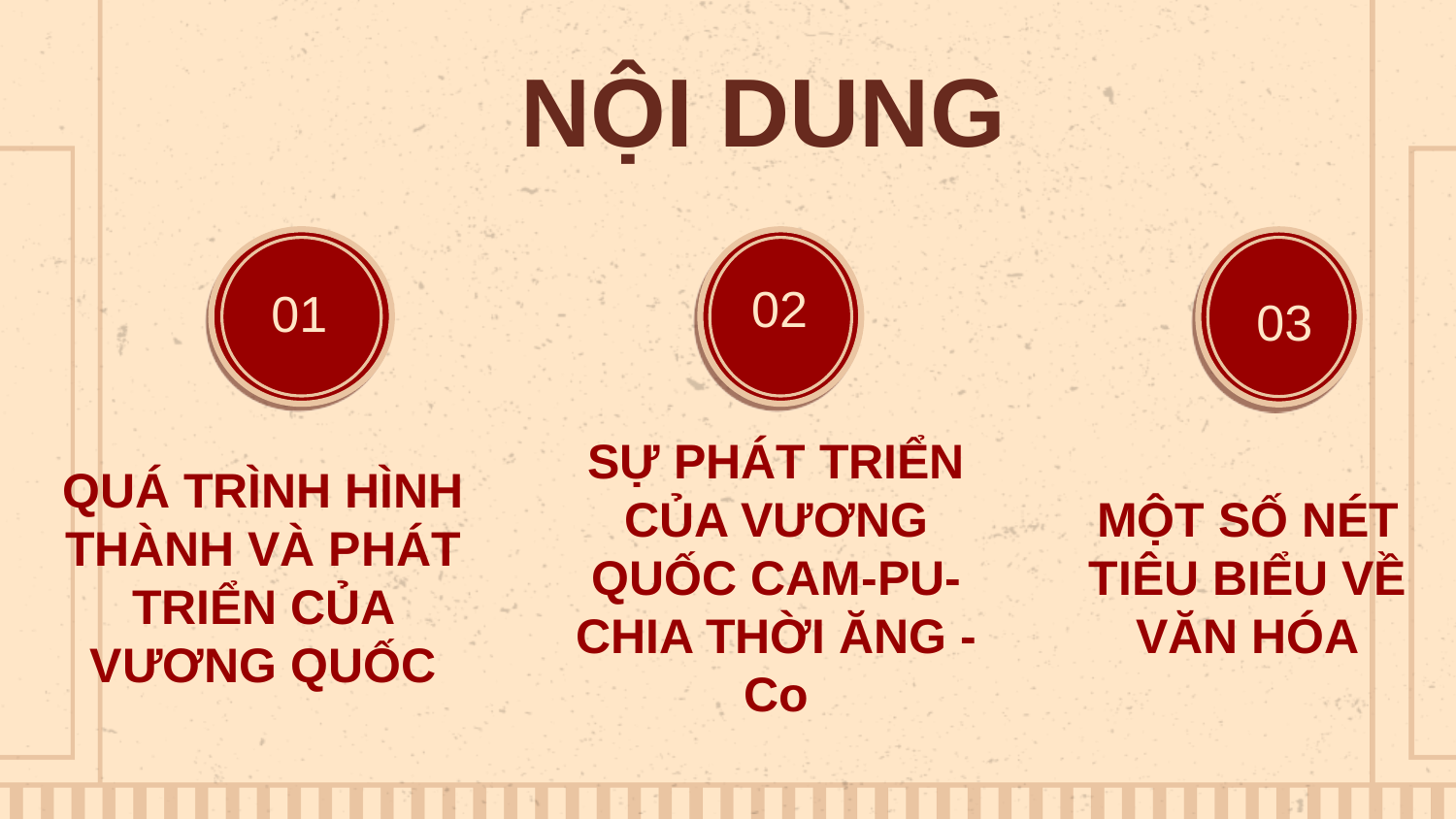

# NỘI DUNG

02
01
03
QUÁ TRÌNH HÌNH THÀNH VÀ PHÁT TRIỂN CỦA VƯƠNG QUỐC
SỰ PHÁT TRIỂN CỦA VƯƠNG QUỐC CAM-PU-CHIA THỜI ĂNG - Co
MỘT SỐ NÉT TIÊU BIỂU VỀ VĂN HÓA